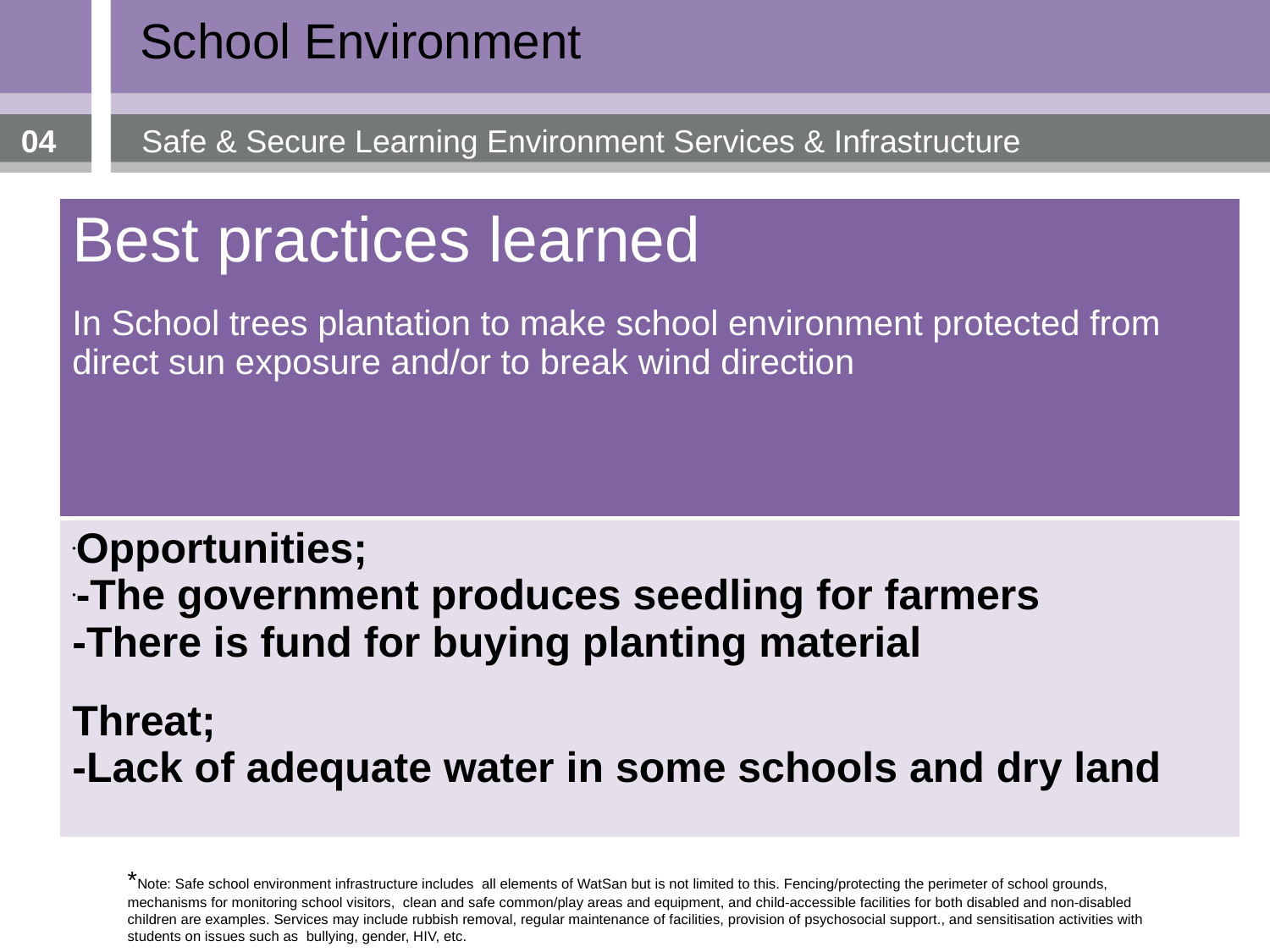

School Environment

04
Safe & Secure Learning Environment Services & Infrastructure
| Best practices learned In School trees plantation to make school environment protected from direct sun exposure and/or to break wind direction |
| --- |
| Opportunities; -The government produces seedling for farmers -There is fund for buying planting material Threat; -Lack of adequate water in some schools and dry land |
*Note: Safe school environment infrastructure includes  all elements of WatSan but is not limited to this. Fencing/protecting the perimeter of school grounds, mechanisms for monitoring school visitors,  clean and safe common/play areas and equipment, and child-accessible facilities for both disabled and non-disabled children are examples. Services may include rubbish removal, regular maintenance of facilities, provision of psychosocial support., and sensitisation activities with students on issues such as  bullying, gender, HIV, etc.